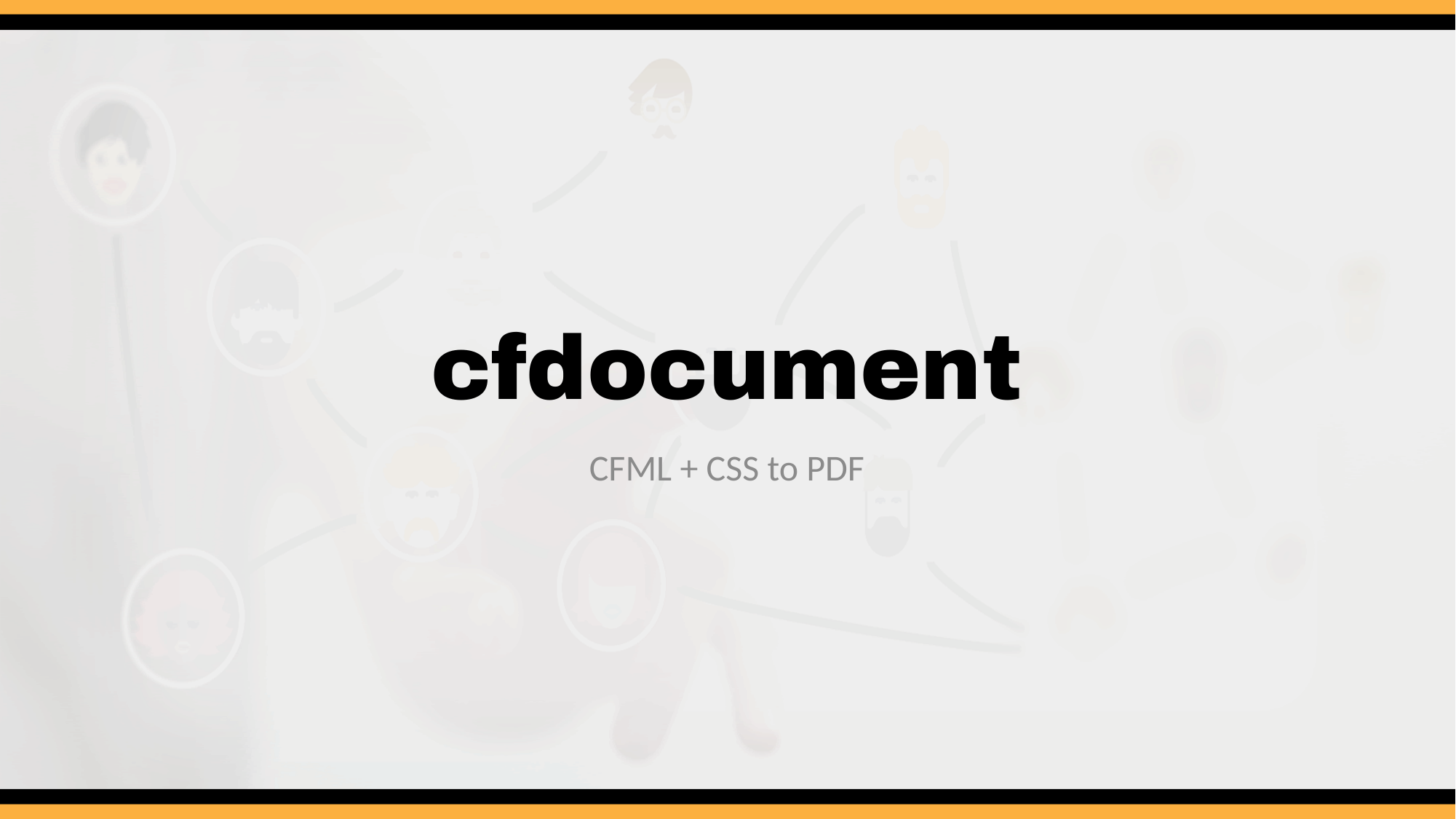

# cfdocument
CFML + CSS to PDF